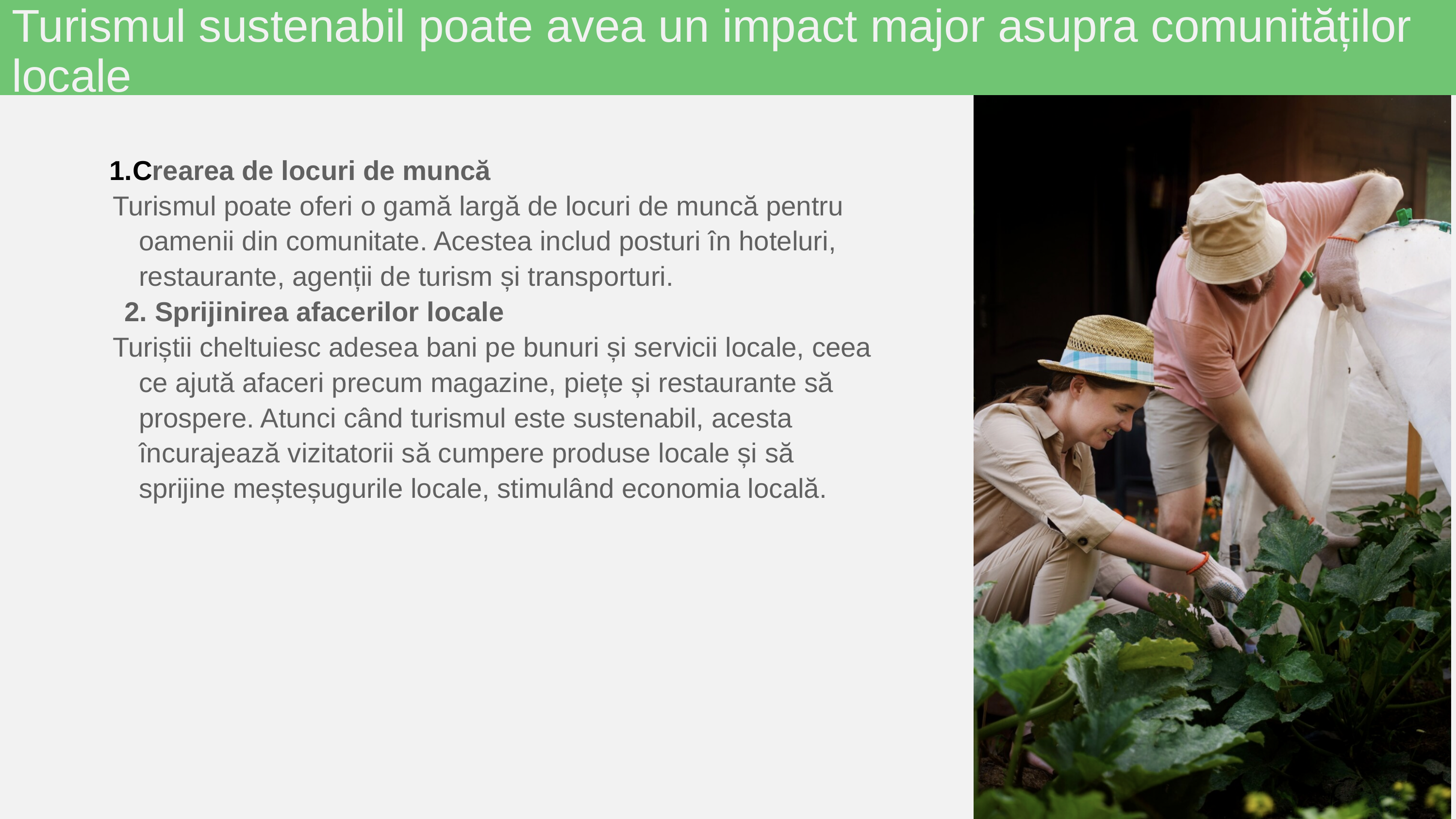

Turismul sustenabil poate avea un impact major asupra comunităților locale

Crearea de locuri de muncă
Turismul poate oferi o gamă largă de locuri de muncă pentru oamenii din comunitate. Acestea includ posturi în hoteluri, restaurante, agenții de turism și transporturi.
     2. Sprijinirea afacerilor locale
Turiștii cheltuiesc adesea bani pe bunuri și servicii locale, ceea ce ajută afaceri precum magazine, piețe și restaurante să prospere. Atunci când turismul este sustenabil, acesta încurajează vizitatorii să cumpere produse locale și să sprijine meșteșugurile locale, stimulând economia locală.